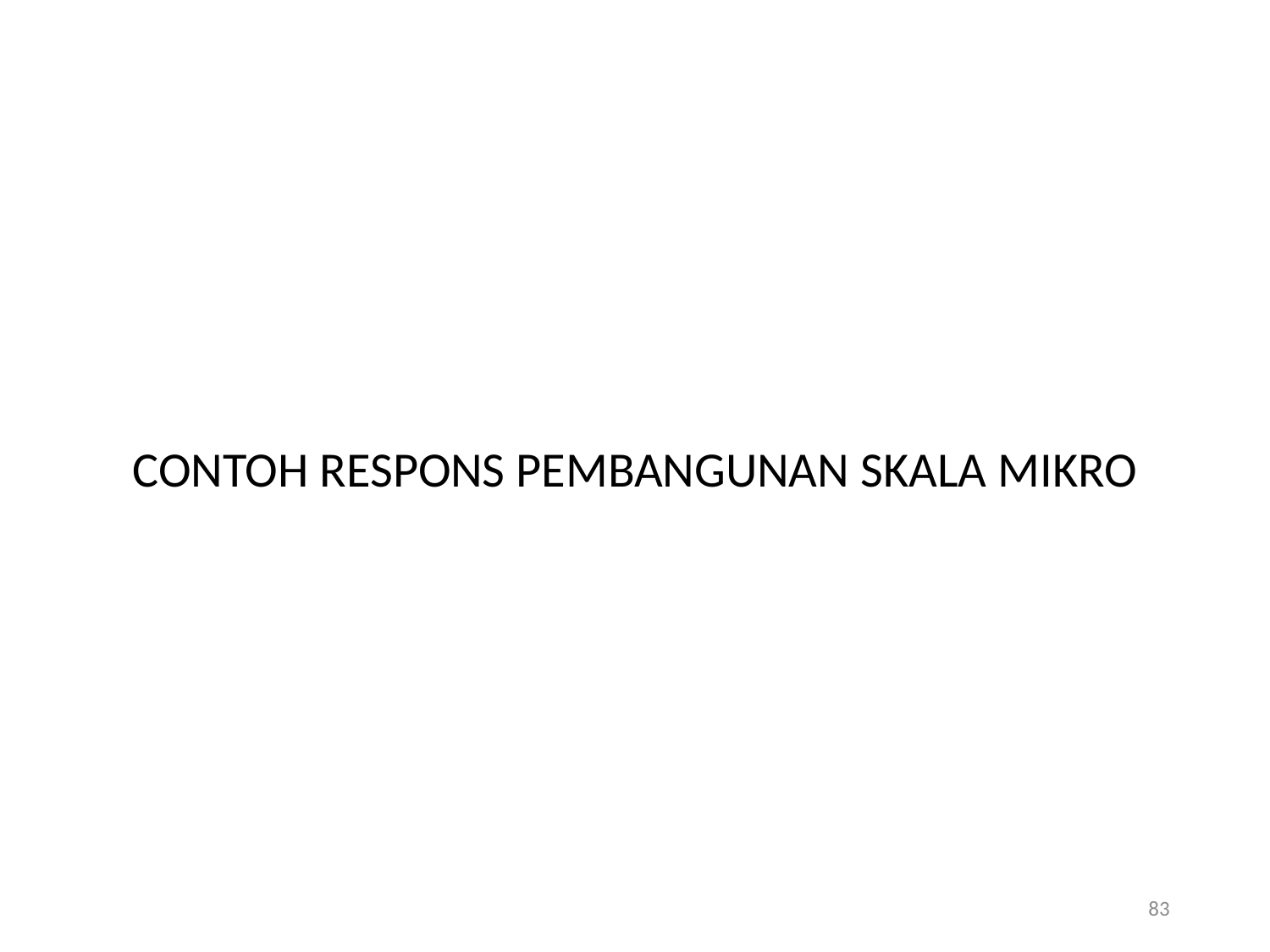

# CONTOH RESPONS PEMBANGUNAN SKALA MIKRO
83